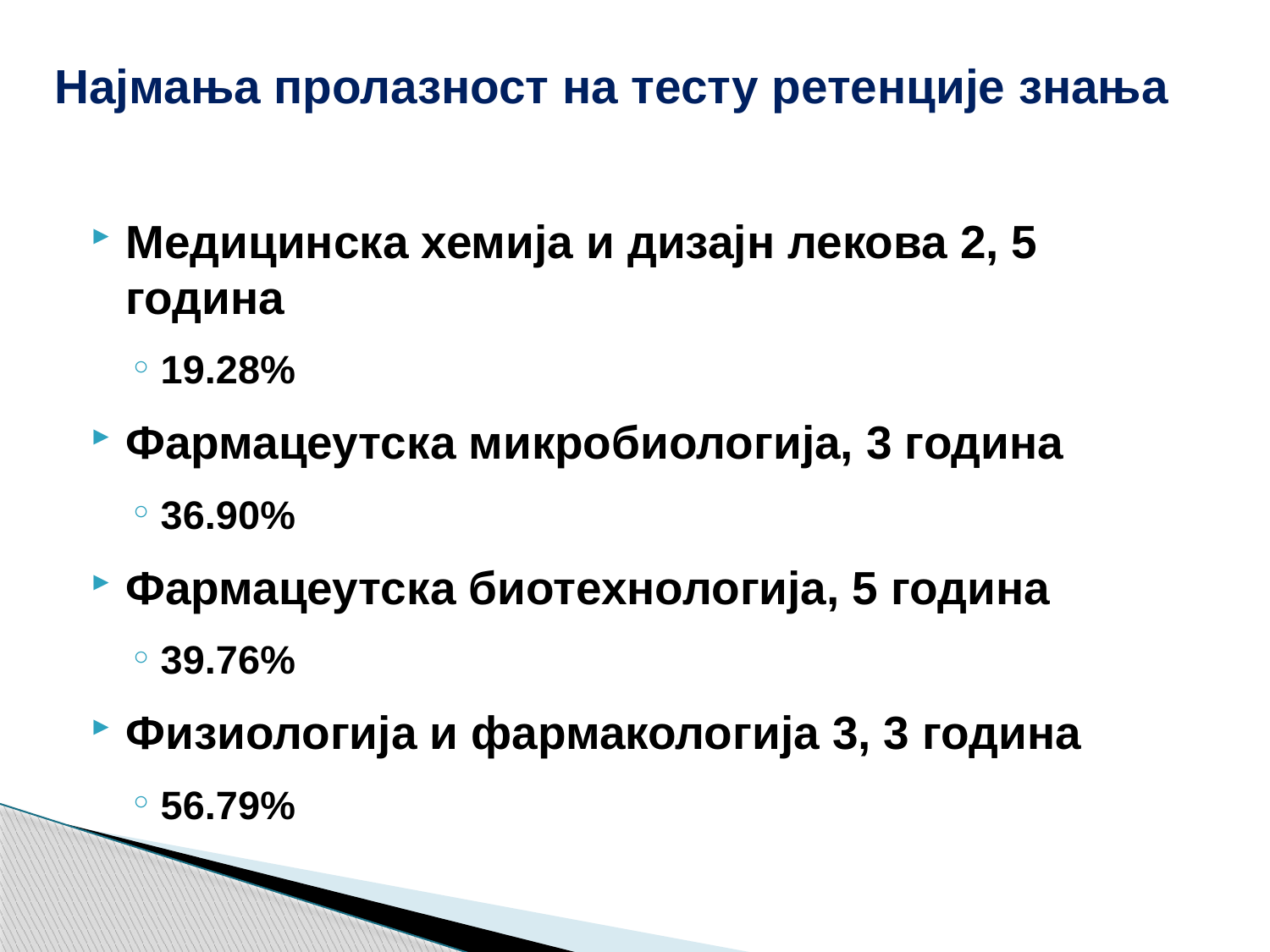

# Најмања пролазност на тесту ретенције знања
Медицинска хемија и дизајн лекова 2, 5 година
19.28%
Фармацеутска микробиологија, 3 година
36.90%
Фармацеутска биотехнологија, 5 година
39.76%
Физиологија и фармакологија 3, 3 година
56.79%